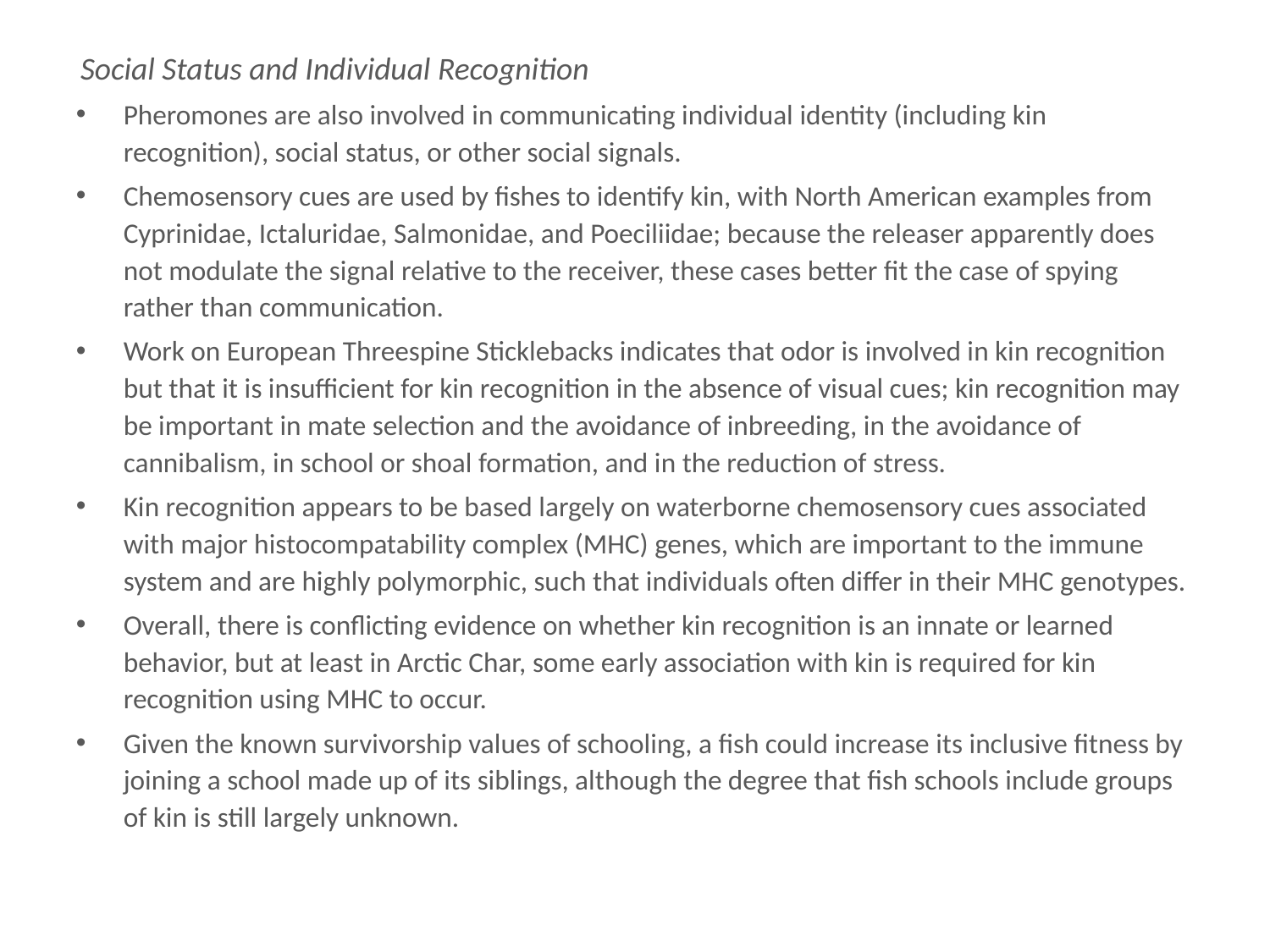

# Social Status and Individual Recognition
Social Status and Individual Recognition
Pheromones are also involved in communicating individual identity (including kin recognition), social status, or other social signals.
Chemosensory cues are used by fishes to identify kin, with North American examples from Cyprinidae, Ictaluridae, Salmonidae, and Poeciliidae; because the releaser apparently does not modulate the signal relative to the receiver, these cases better fit the case of spying rather than communication.
Work on European Threespine Sticklebacks indicates that odor is involved in kin recognition but that it is insufficient for kin recognition in the absence of visual cues; kin recognition may be important in mate selection and the avoidance of inbreeding, in the avoidance of cannibalism, in school or shoal formation, and in the reduction of stress.
Kin recognition appears to be based largely on waterborne chemosensory cues associated with major histocompatability complex (MHC) genes, which are important to the immune system and are highly polymorphic, such that individuals often differ in their MHC genotypes.
Overall, there is conflicting evidence on whether kin recognition is an innate or learned behavior, but at least in Arctic Char, some early association with kin is required for kin recognition using MHC to occur.
Given the known survivorship values of schooling, a fish could increase its inclusive fitness by joining a school made up of its siblings, although the degree that fish schools include groups of kin is still largely unknown.